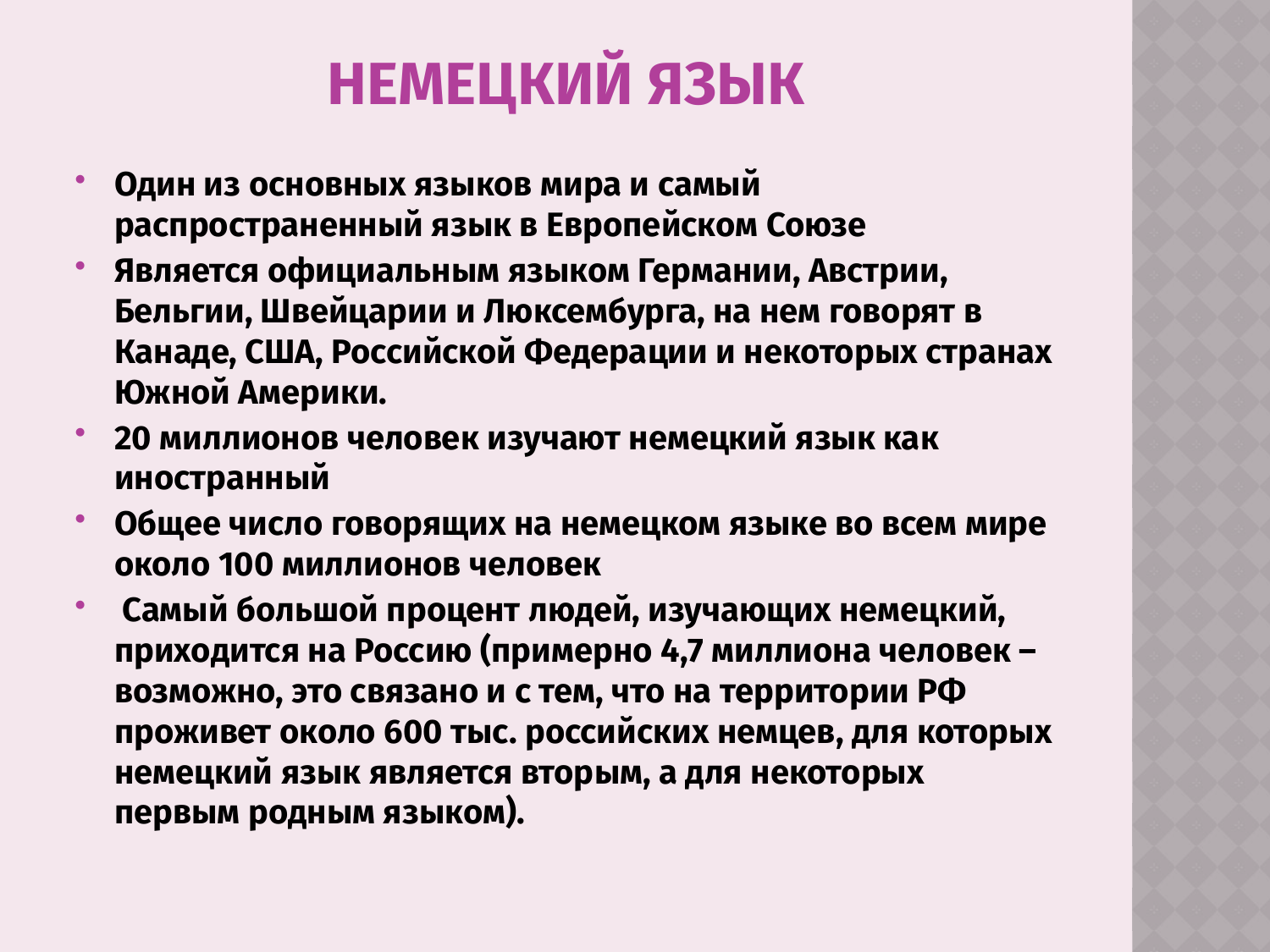

# Немецкий язык
Один из основных языков мира и самый распространенный язык в Европейском Союзе
Является официальным языком Германии, Австрии, Бельгии, Швейцарии и Люксембурга, на нем говорят в Канаде, США, Российской Федерации и некоторых странах Южной Америки.
20 миллионов человек изучают немецкий язык как иностранный
Общее число говорящих на немецком языке во всем мире около 100 миллионов человек
 Самый большой процент людей, изучающих немецкий, приходится на Россию (примерно 4,7 миллиона человек – возможно, это связано и с тем, что на территории РФ проживет около 600 тыс. российских немцев, для которых немецкий язык является вторым, а для некоторых первым родным языком).